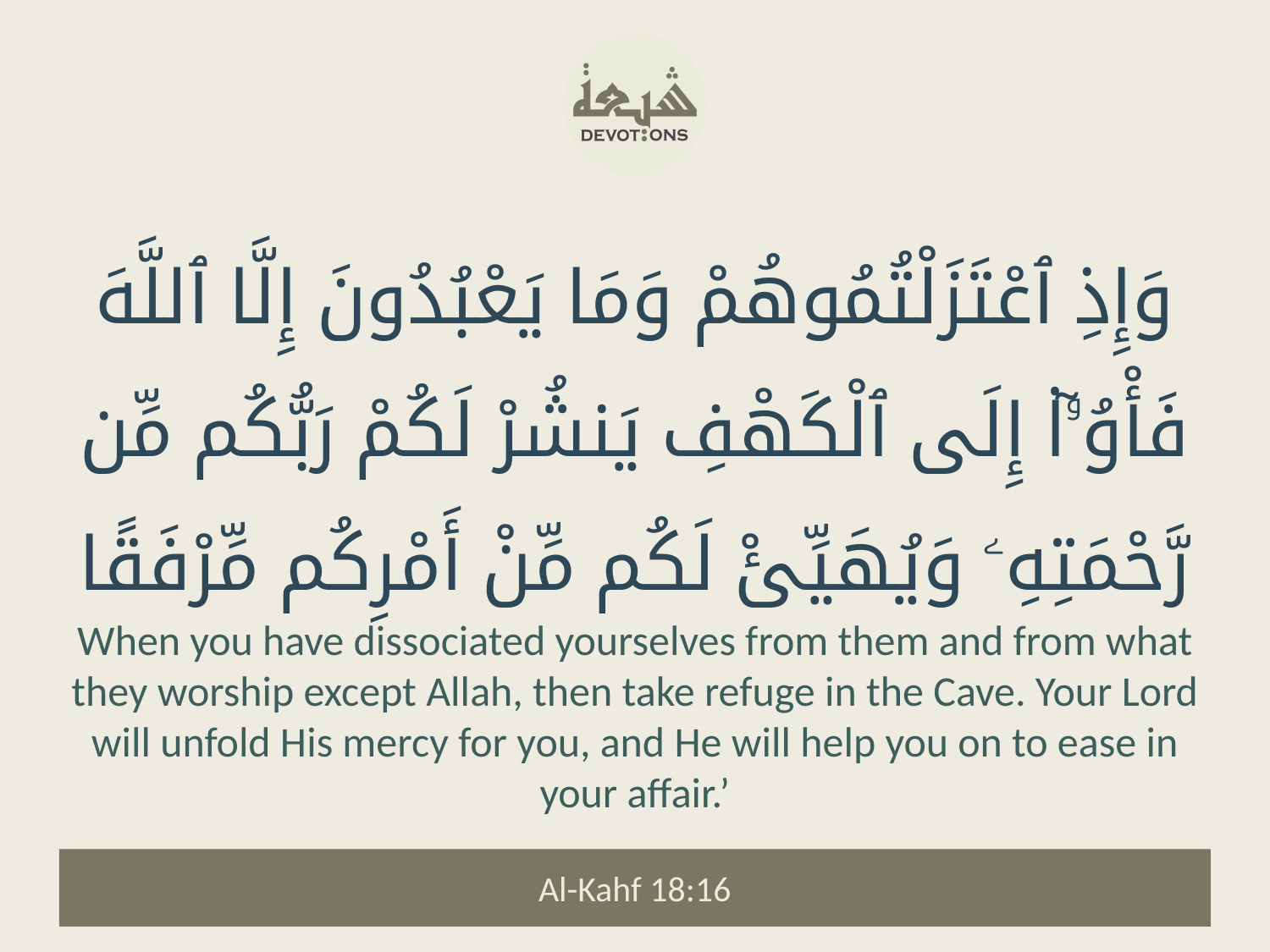

وَإِذِ ٱعْتَزَلْتُمُوهُمْ وَمَا يَعْبُدُونَ إِلَّا ٱللَّهَ فَأْوُۥٓا۟ إِلَى ٱلْكَهْفِ يَنشُرْ لَكُمْ رَبُّكُم مِّن رَّحْمَتِهِۦ وَيُهَيِّئْ لَكُم مِّنْ أَمْرِكُم مِّرْفَقًا
When you have dissociated yourselves from them and from what they worship except Allah, then take refuge in the Cave. Your Lord will unfold His mercy for you, and He will help you on to ease in your affair.’
Al-Kahf 18:16